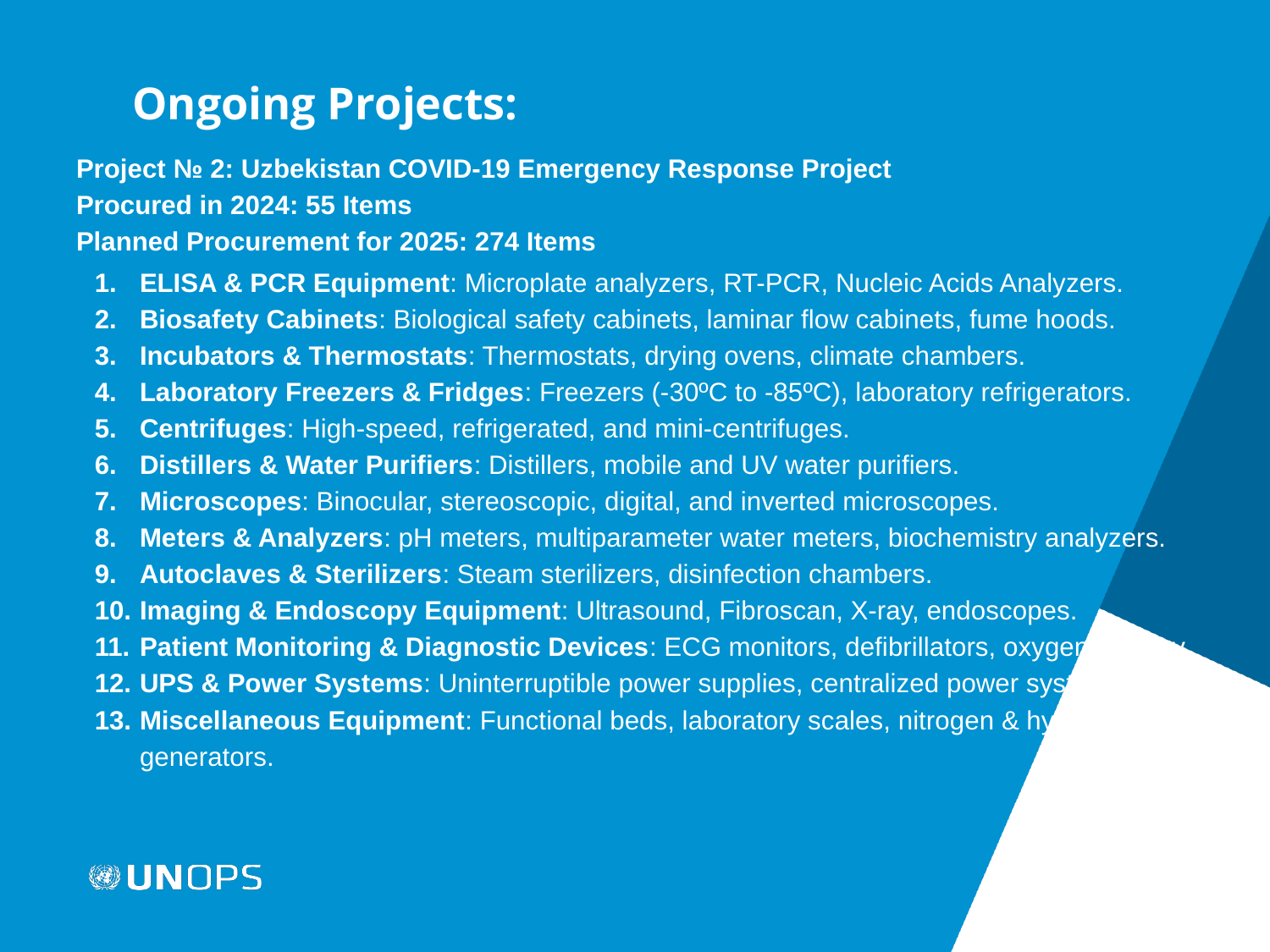

# Ongoing Projects:
Project № 2: Uzbekistan COVID-19 Emergency Response Project
Procured in 2024: 55 Items
Planned Procurement for 2025: 274 Items
ELISA & PCR Equipment: Microplate analyzers, RT-PCR, Nucleic Acids Analyzers.
Biosafety Cabinets: Biological safety cabinets, laminar flow cabinets, fume hoods.
Incubators & Thermostats: Thermostats, drying ovens, climate chambers.
Laboratory Freezers & Fridges: Freezers (-30ºC to -85ºC), laboratory refrigerators.
Centrifuges: High-speed, refrigerated, and mini-centrifuges.
Distillers & Water Purifiers: Distillers, mobile and UV water purifiers.
Microscopes: Binocular, stereoscopic, digital, and inverted microscopes.
Meters & Analyzers: pH meters, multiparameter water meters, biochemistry analyzers.
Autoclaves & Sterilizers: Steam sterilizers, disinfection chambers.
Imaging & Endoscopy Equipment: Ultrasound, Fibroscan, X-ray, endoscopes.
Patient Monitoring & Diagnostic Devices: ECG monitors, defibrillators, oxygen therapy.
UPS & Power Systems: Uninterruptible power supplies, centralized power systems.
Miscellaneous Equipment: Functional beds, laboratory scales, nitrogen & hydrogen generators.